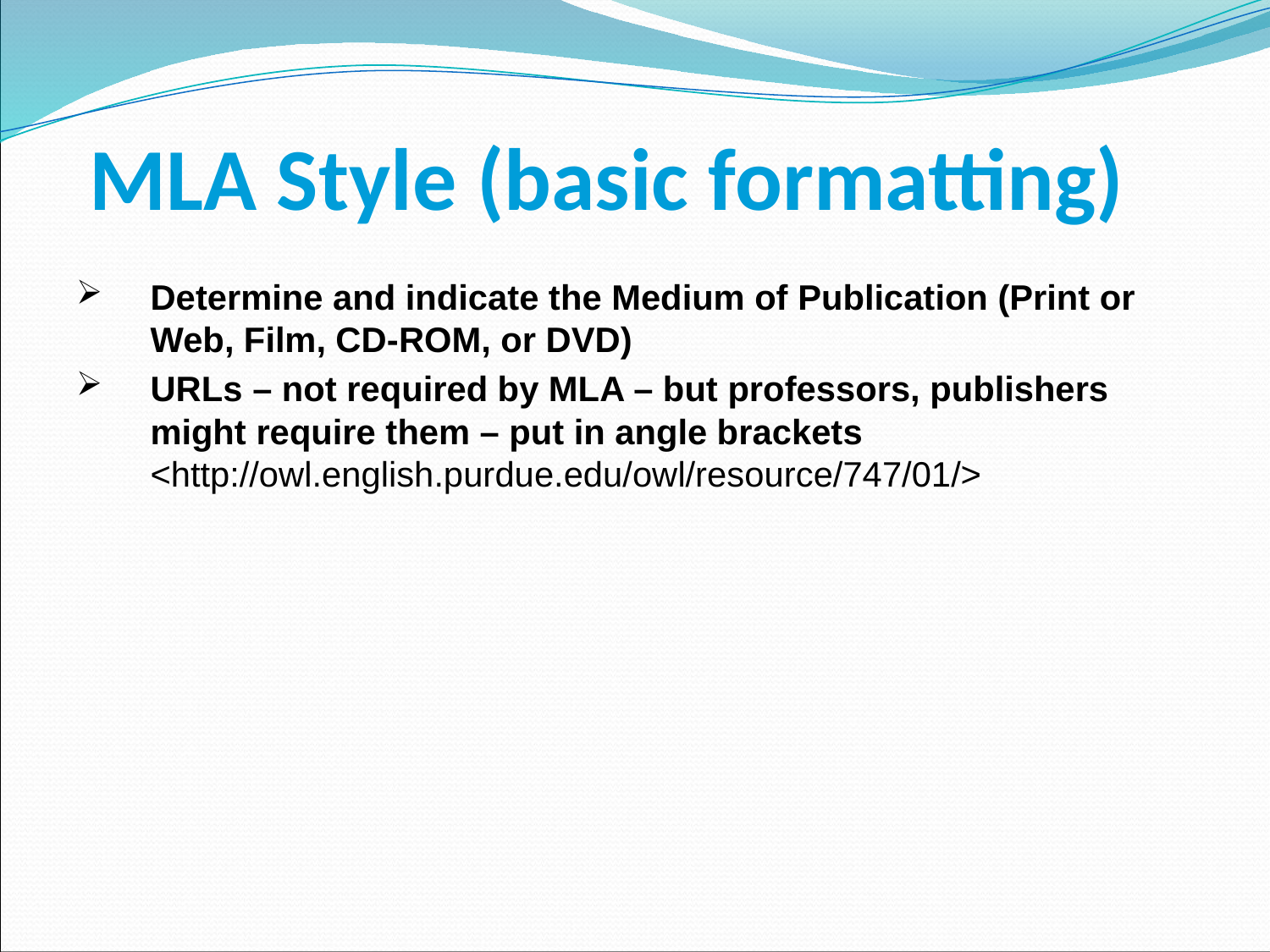

# MLA Style (basic formatting)
Determine and indicate the Medium of Publication (Print or Web, Film, CD-ROM, or DVD)
URLs – not required by MLA – but professors, publishers might require them – put in angle brackets <http://owl.english.purdue.edu/owl/resource/747/01/>